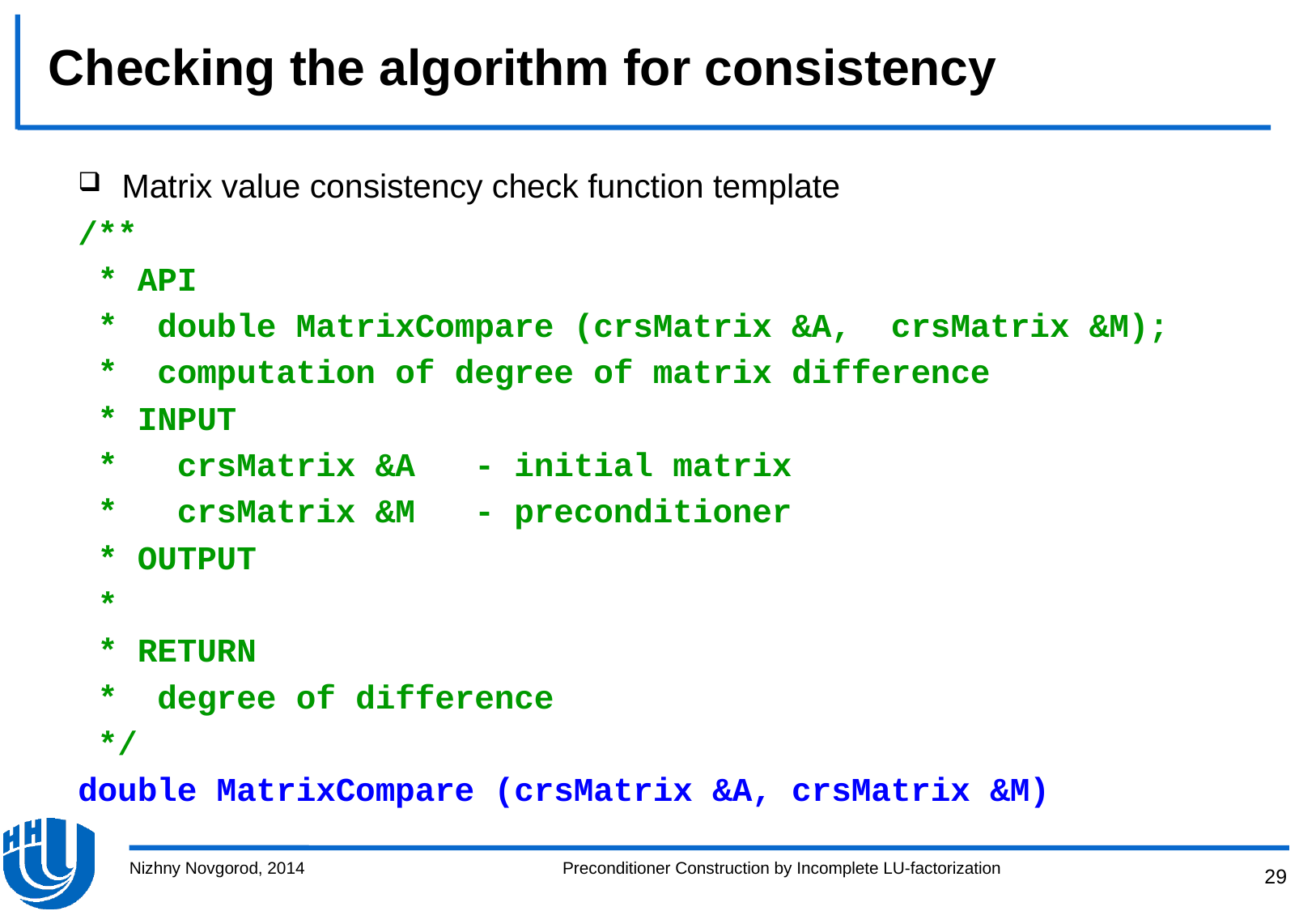

# Checking the algorithm for consistency
Matrix value consistency check function template
/**
 * API
 *  double MatrixCompare (crsMatrix &A,  crsMatrix &M);
 *  computation of degree of matrix difference
 * INPUT
 *   crsMatrix &A   - initial matrix
 *   crsMatrix &M   - preconditioner
 * OUTPUT
 *
 * RETURN
 *  degree of difference
 */
double MatrixCompare (crsMatrix &A, crsMatrix &M)
Nizhny Novgorod, 2014
Preconditioner Construction by Incomplete LU-factorization